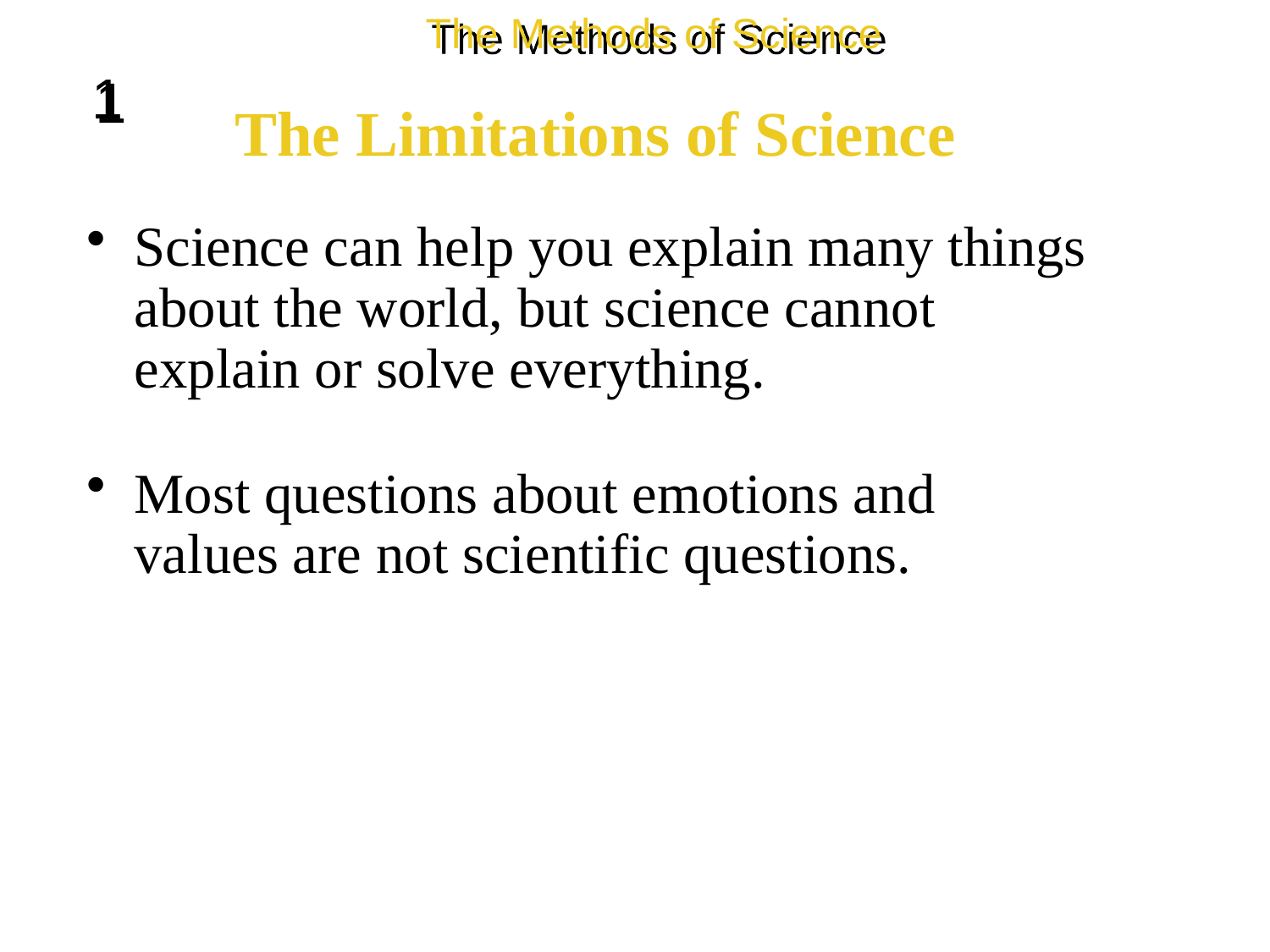

The Methods of Science
1
The Limitations of Science
Science can help you explain many things about the world, but science cannot explain or solve everything.
Most questions about emotions and values are not scientific questions.